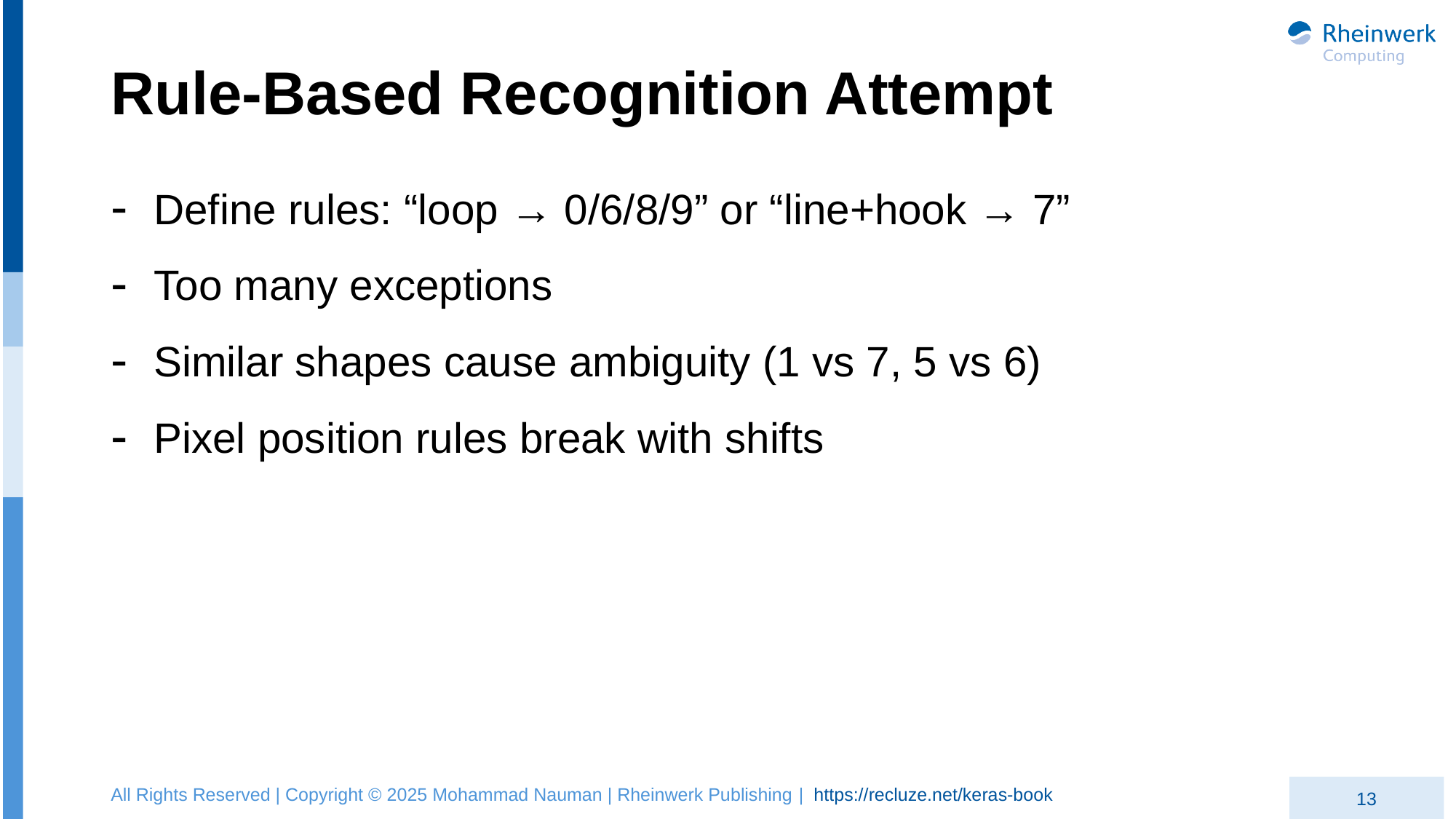

# Rule-Based Recognition Attempt
Define rules: “loop → 0/6/8/9” or “line+hook → 7”
Too many exceptions
Similar shapes cause ambiguity (1 vs 7, 5 vs 6)
Pixel position rules break with shifts